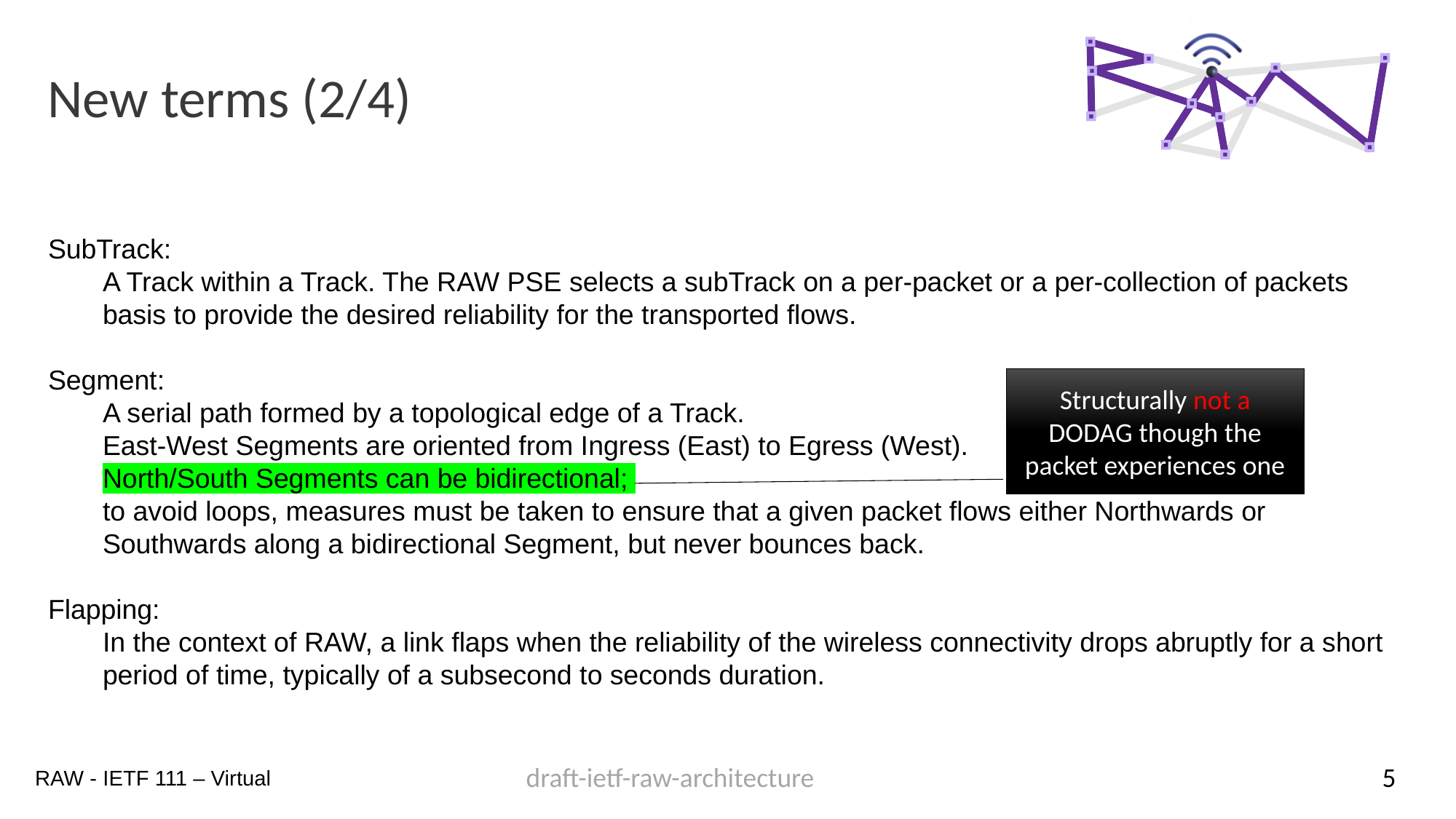

# New terms (2/4)

SubTrack:
A Track within a Track. The RAW PSE selects a subTrack on a per-packet or a per-collection of packets basis to provide the desired reliability for the transported flows.

Segment:
A serial path formed by a topological edge of a Track.
East-West Segments are oriented from Ingress (East) to Egress (West).
North/South Segments can be bidirectional;
to avoid loops, measures must be taken to ensure that a given packet flows either Northwards or Southwards along a bidirectional Segment, but never bounces back.

Flapping:
In the context of RAW, a link flaps when the reliability of the wireless connectivity drops abruptly for a short period of time, typically of a subsecond to seconds duration.
Structurally not a DODAG though the packet experiences one
5
draft-ietf-raw-architecture